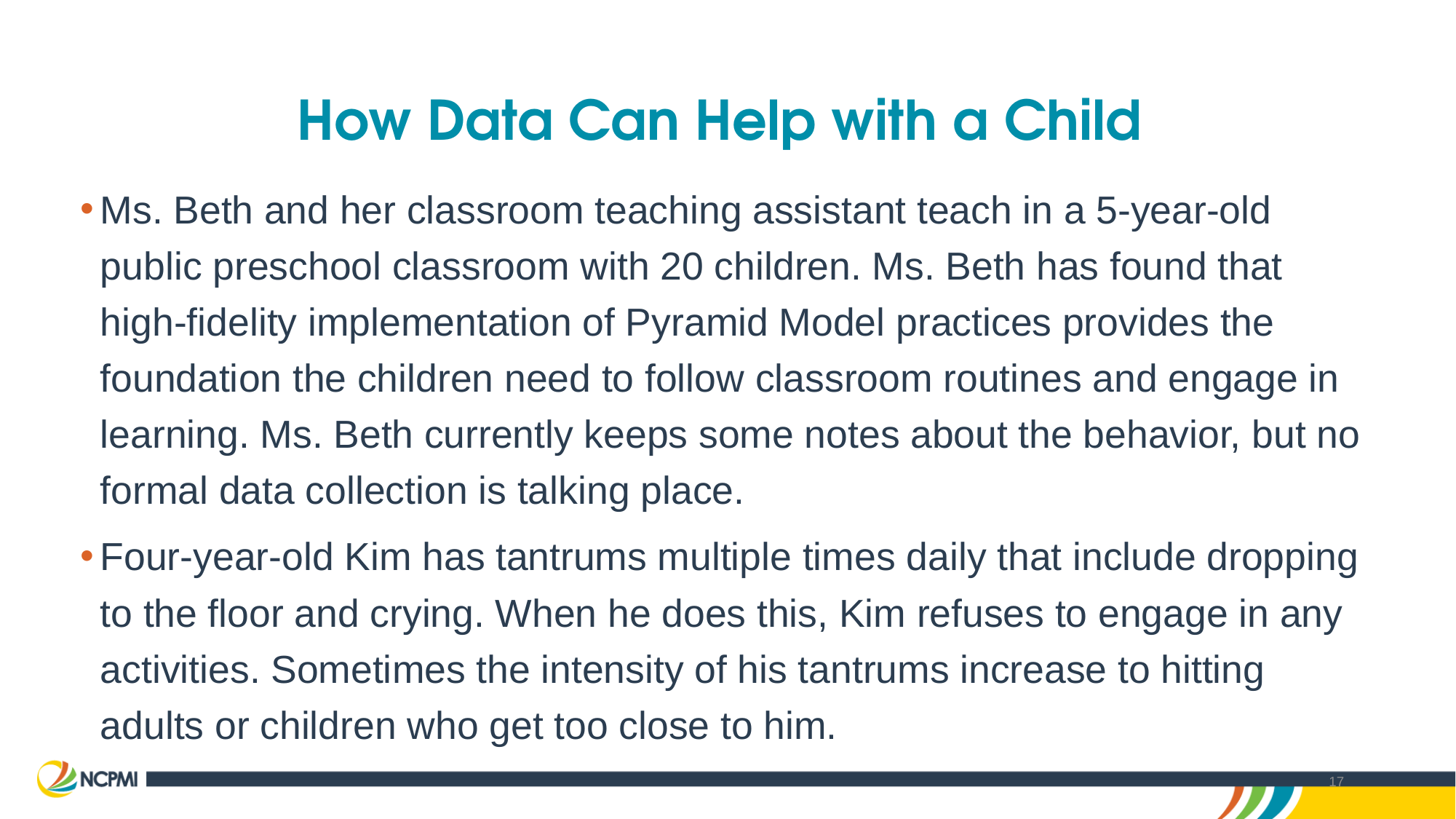

# How Data Can Help with a Child
Ms. Beth and her classroom teaching assistant teach in a 5-year-old public preschool classroom with 20 children. Ms. Beth has found that high-fidelity implementation of Pyramid Model practices provides the foundation the children need to follow classroom routines and engage in learning. Ms. Beth currently keeps some notes about the behavior, but no formal data collection is talking place.
Four-year-old Kim has tantrums multiple times daily that include dropping to the floor and crying. When he does this, Kim refuses to engage in any activities. Sometimes the intensity of his tantrums increase to hitting adults or children who get too close to him.
17